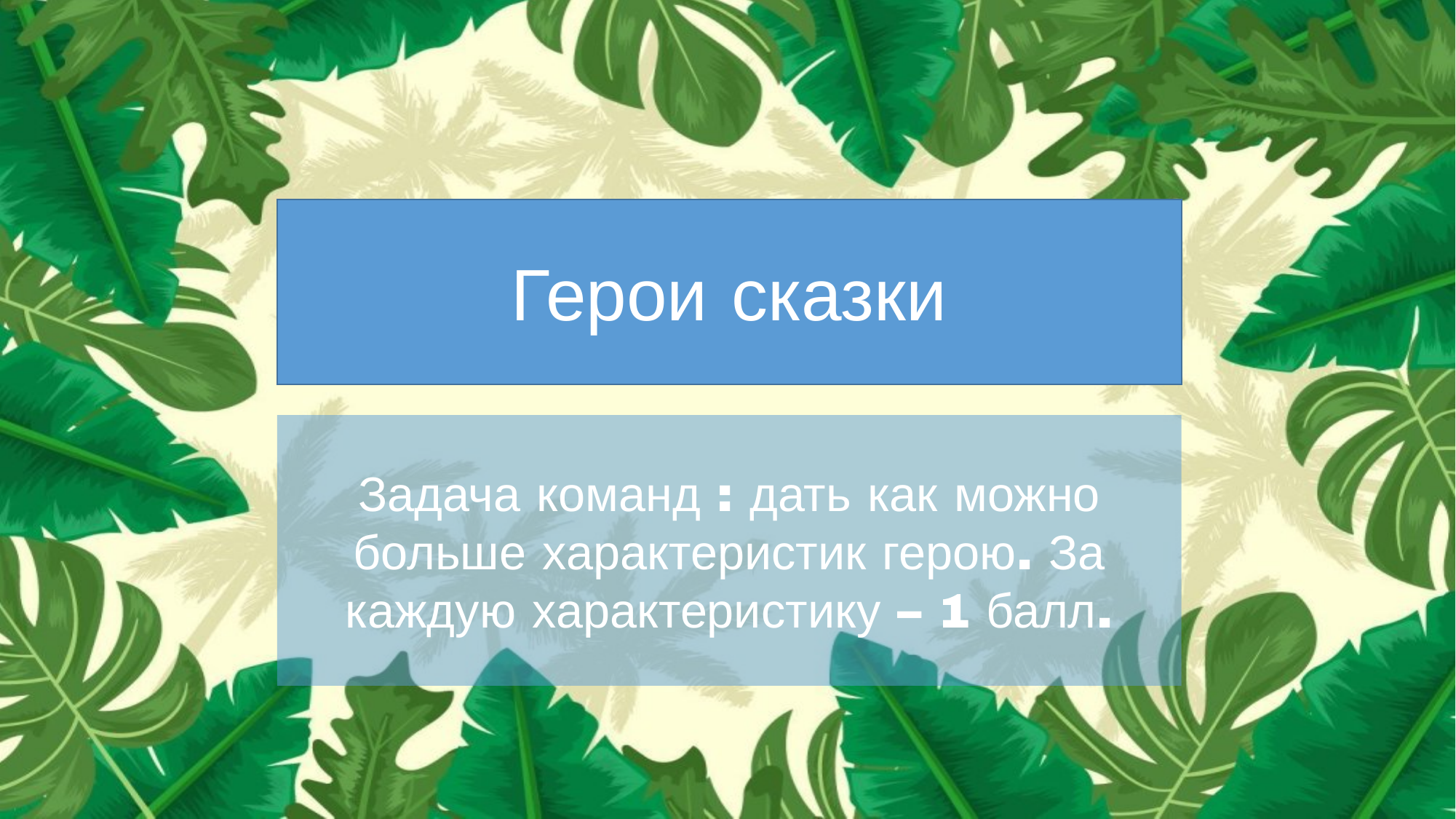

Герои сказки
Задача команд : дать как можно больше характеристик герою. За каждую характеристику – 1 балл.